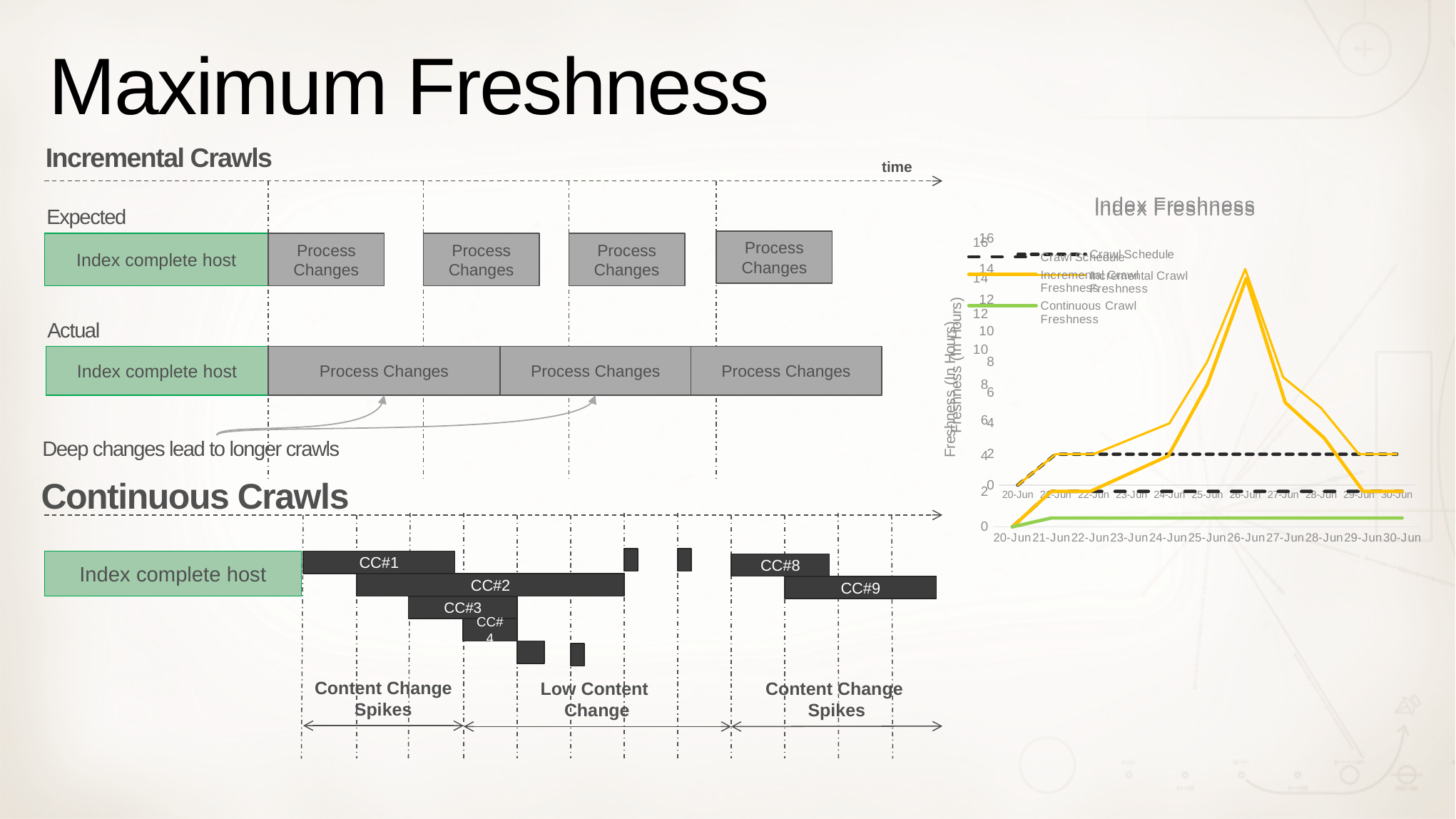

# Maximum Freshness
Incremental Crawls
time

### Chart: Index Freshness

| Category | Crawl Schedule | Incremental Crawl Freshness |
|---|---|---|
| 41080 | 0.0 | 0.0 |
| 41081 | 2.0 | 2.0 |
| 41082 | 2.0 | 2.0 |
| 41083 | 2.0 | 3.0 |
| 41084 | 2.0 | 4.0 |
| 41085 | 2.0 | 8.0 |
| 41086 | 2.0 | 14.0 |
| 41087 | 2.0 | 7.0 |
| 41088 | 2.0 | 5.0 |
| 41089 | 2.0 | 2.0 |
| 41090 | 2.0 | 2.0 |

### Chart: Index Freshness

| Category | Crawl Schedule | Incremental Crawl Freshness | Continuous Crawl Freshness |
|---|---|---|---|
| 41080 | 0.0 | 0.0 | 0.0 |
| 41081 | 2.0 | 2.0 | 0.5 |
| 41082 | 2.0 | 2.0 | 0.5 |
| 41083 | 2.0 | 3.0 | 0.5 |
| 41084 | 2.0 | 4.0 | 0.5 |
| 41085 | 2.0 | 8.0 | 0.5 |
| 41086 | 2.0 | 14.0 | 0.5 |
| 41087 | 2.0 | 7.0 | 0.5 |
| 41088 | 2.0 | 5.0 | 0.5 |
| 41089 | 2.0 | 2.0 | 0.5 |
| 41090 | 2.0 | 2.0 | 0.5 |
Expected
Process Changes
Index complete host
Process Changes
Process Changes
Process Changes
Actual
Index complete host
Process Changes
Process Changes
Process Changes
Deep changes lead to longer crawls
Continuous Crawls

Index complete host
CC#1
CC#8
CC#2
CC#9
CC#3
CC#4

Content Change Spikes
Low Content
Change
Content Change
Spikes